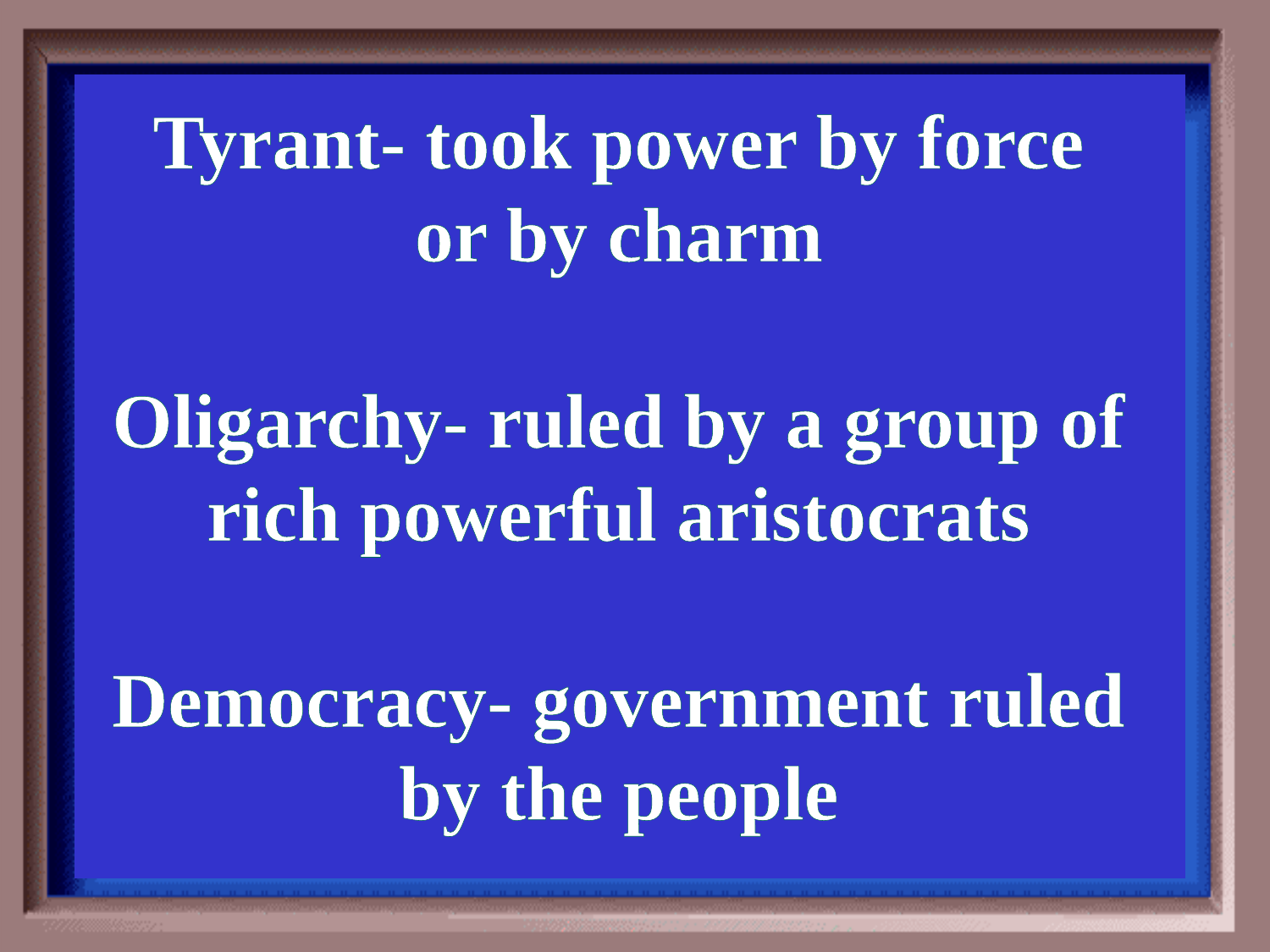

Category #3 $400 Question

Tyrant- took power by force or by charm

Oligarchy- ruled by a group of rich powerful aristocrats

Democracy- government ruled by the people